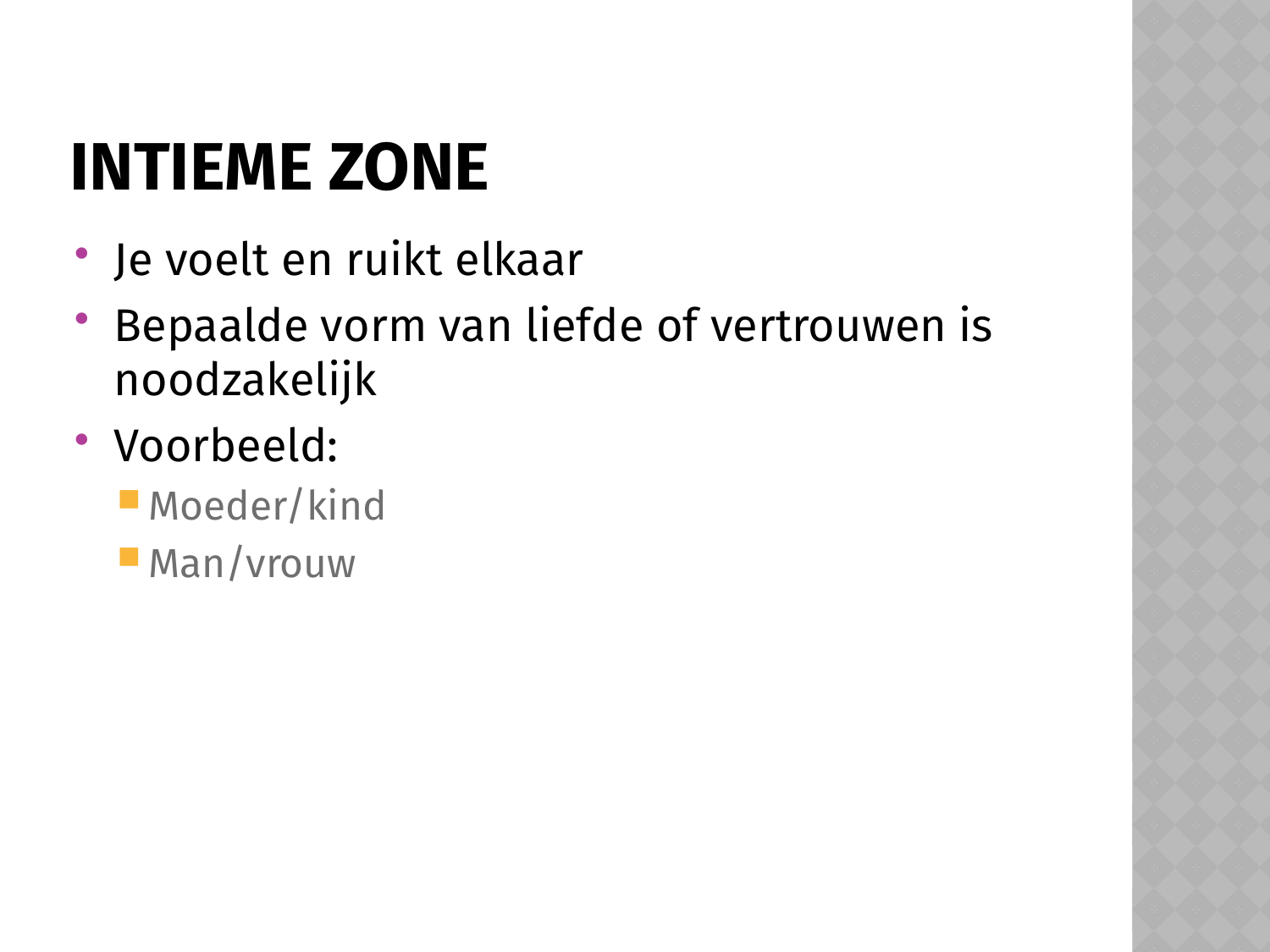

# Intieme zone
Je voelt en ruikt elkaar
Bepaalde vorm van liefde of vertrouwen is noodzakelijk
Voorbeeld:
Moeder/kind
Man/vrouw